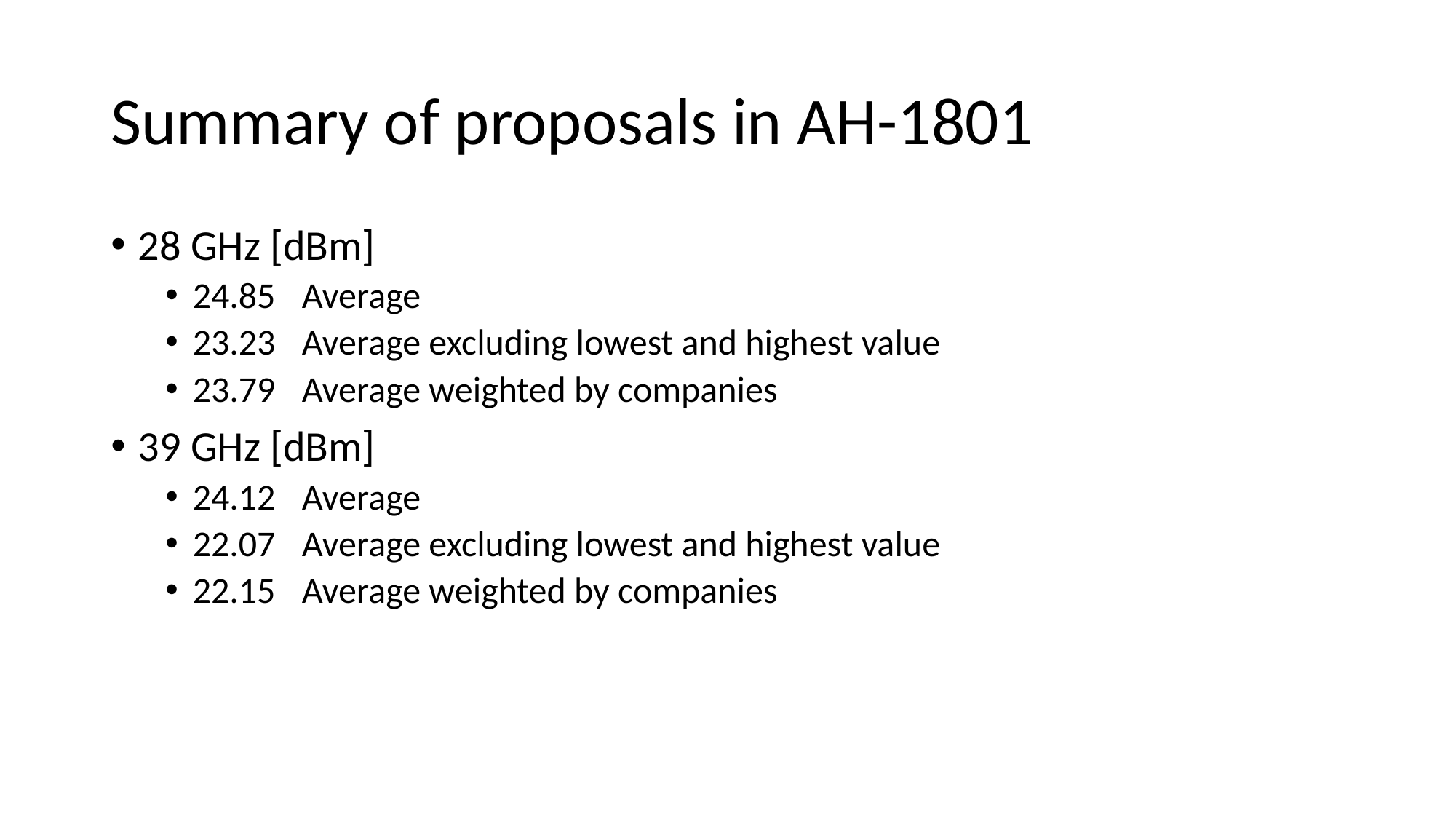

# Summary of proposals in AH-1801
28 GHz [dBm]
24.85	Average
23.23	Average excluding lowest and highest value
23.79	Average weighted by companies
39 GHz [dBm]
24.12	Average
22.07	Average excluding lowest and highest value
22.15	Average weighted by companies